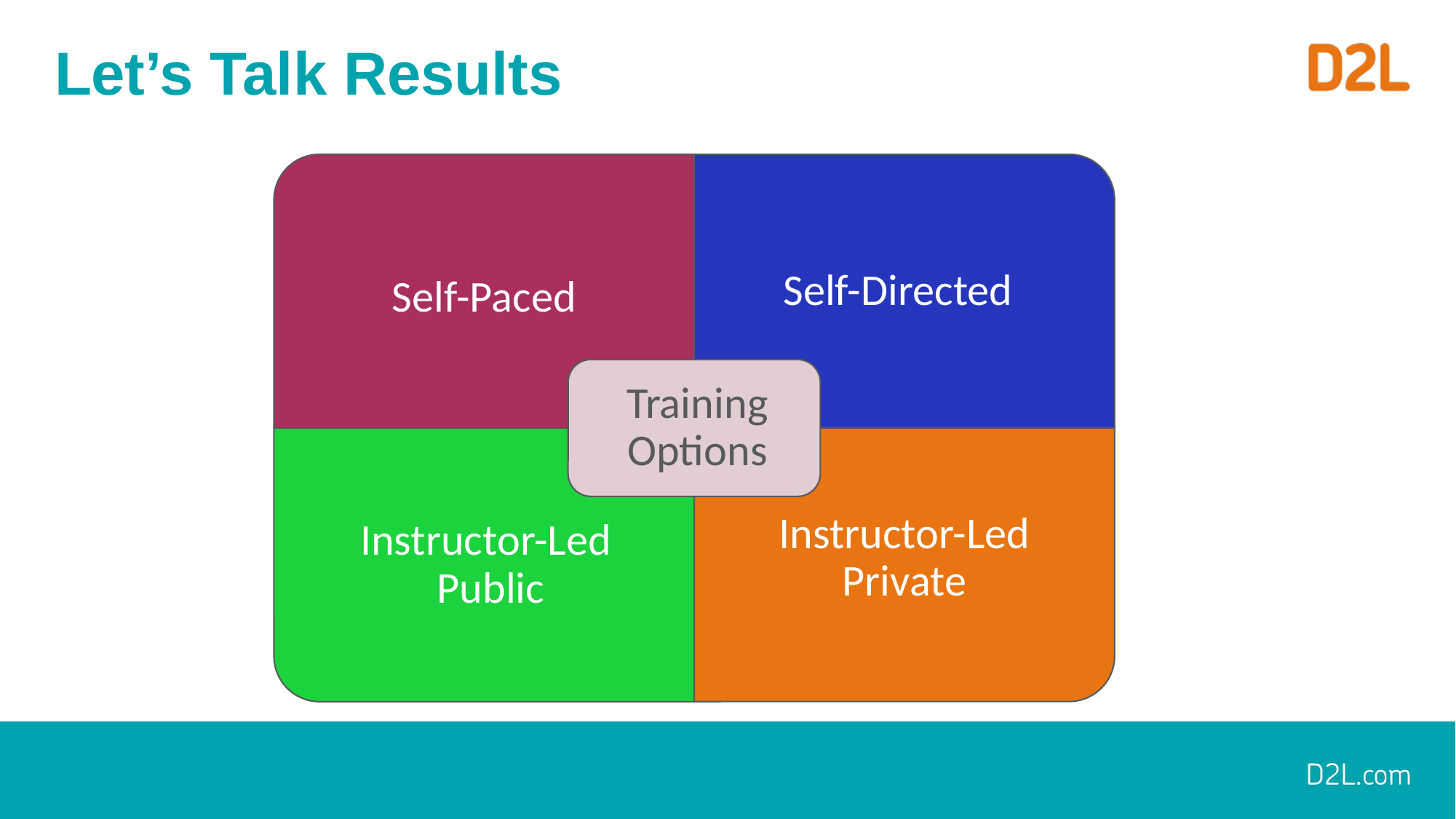

# Let’s Talk Results
Self-Paced
Self-Directed
Instructor-Led
Public
Instructor-Led Private
Training Options